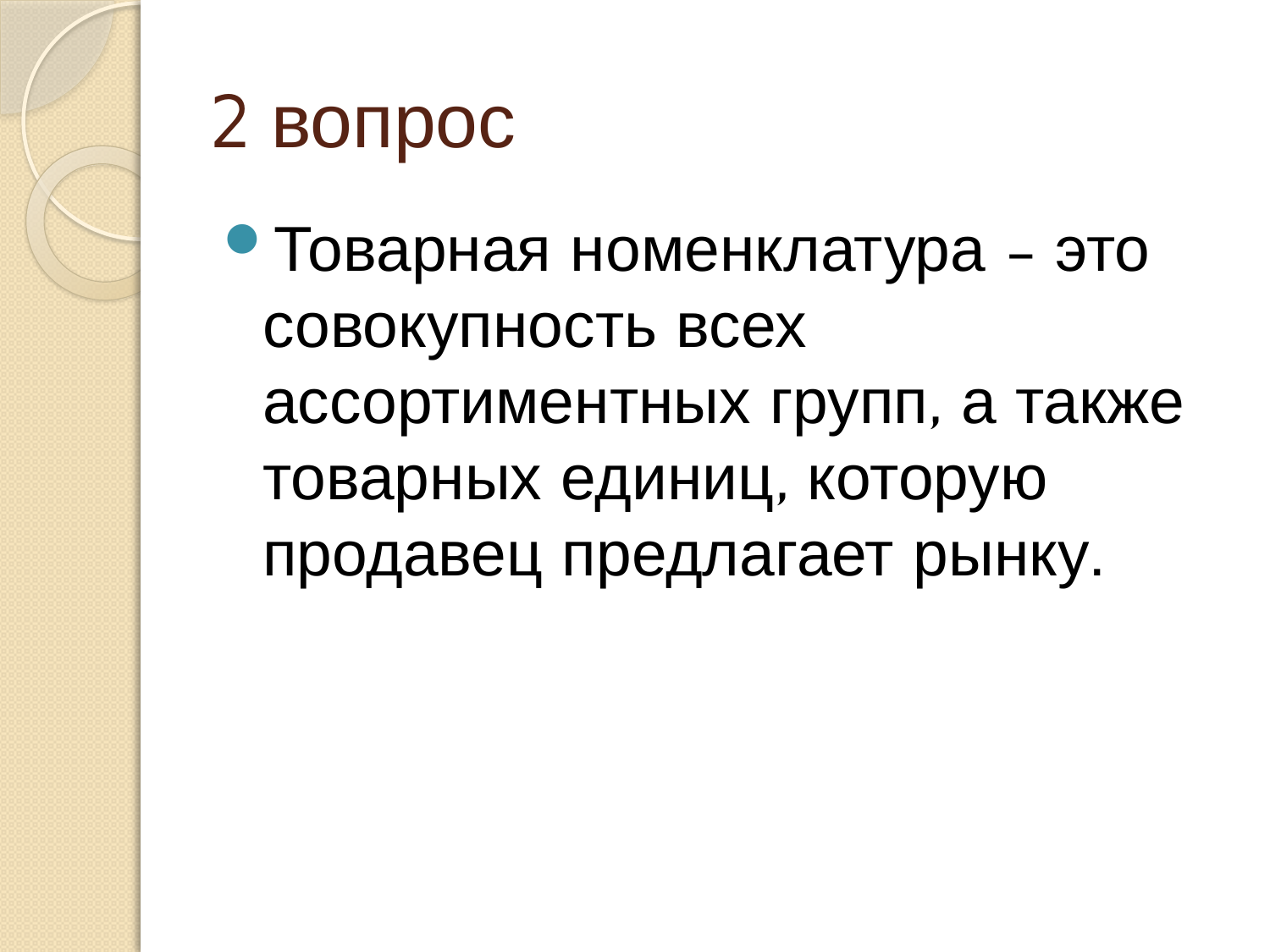

# 2 вопрос
Товарная номенклатура – это совокупность всех ассортиментных групп, а также товарных единиц, которую продавец предлагает рынку.